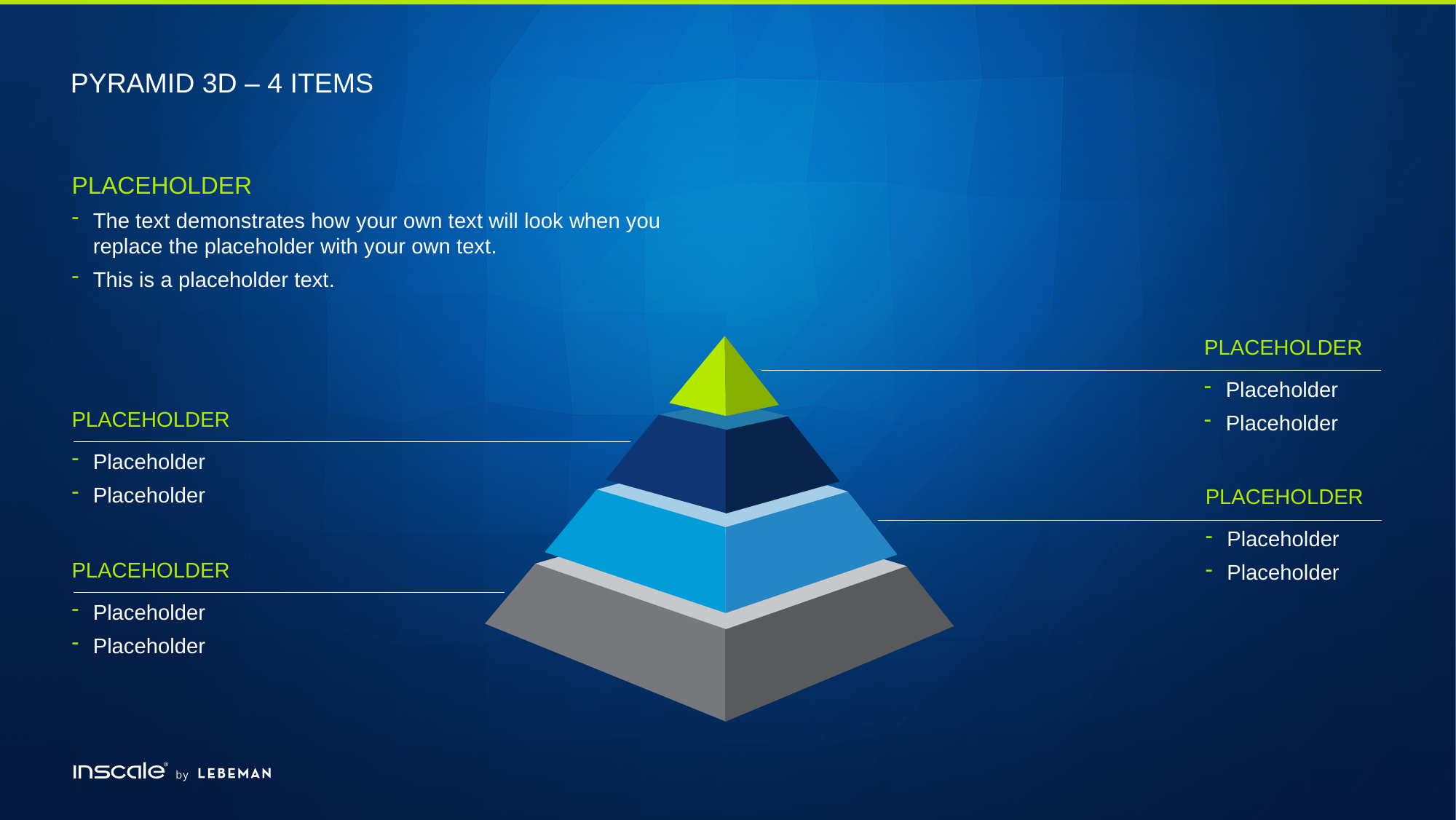

# Pyramid 3D – 4 Items

Placeholder
The text demonstrates how your own text will look when you replace the placeholder with your own text.
This is a placeholder text.
Placeholder
Placeholder
Placeholder

Placeholder
Placeholder
Placeholder

Placeholder
Placeholder
Placeholder

Placeholder
Placeholder
Placeholder